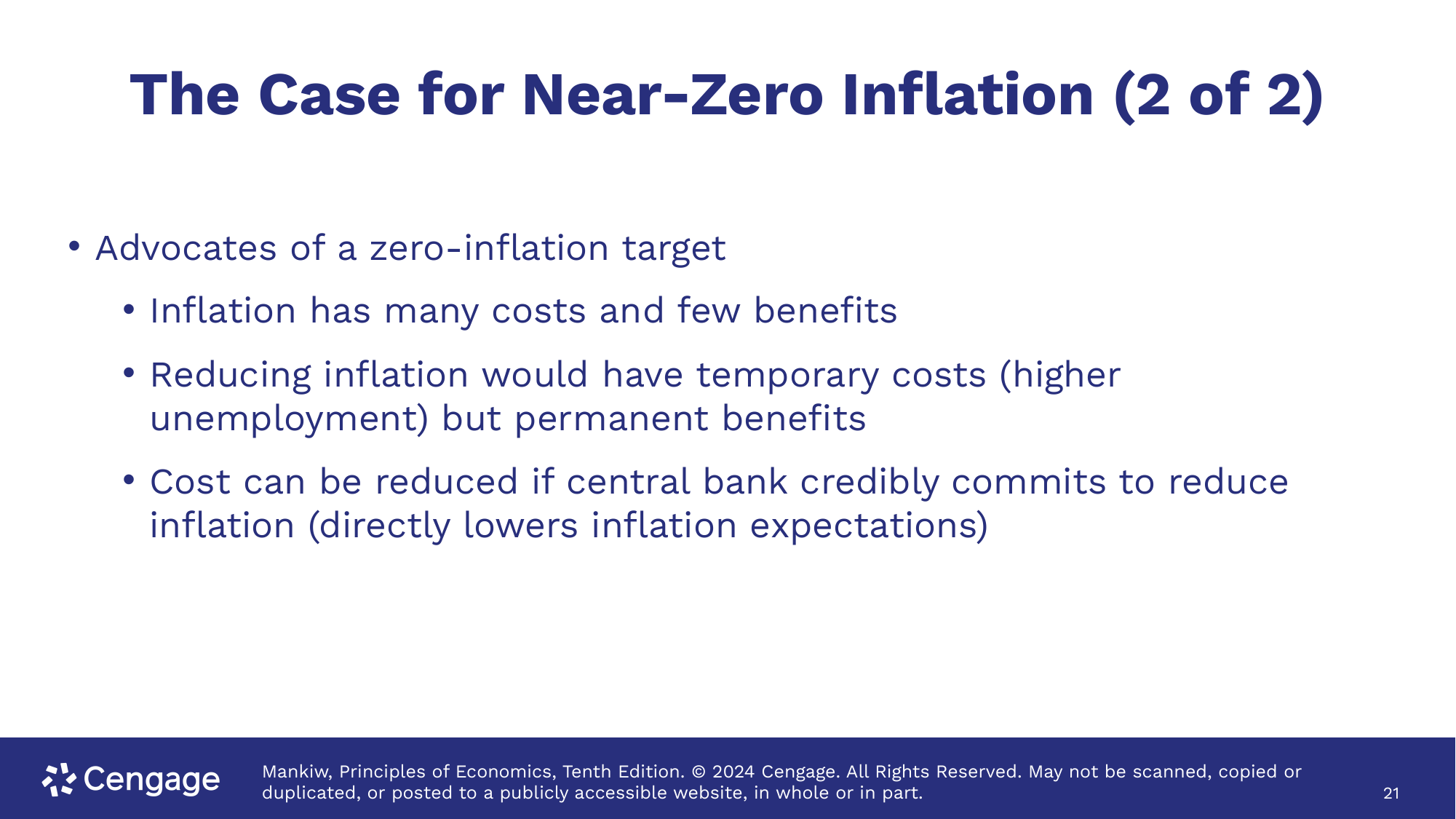

# The Case for Near-Zero Inflation (2 of 2)
Advocates of a zero-inflation target
Inflation has many costs and few benefits
Reducing inflation would have temporary costs (higher unemployment) but permanent benefits
Cost can be reduced if central bank credibly commits to reduce inflation (directly lowers inflation expectations)